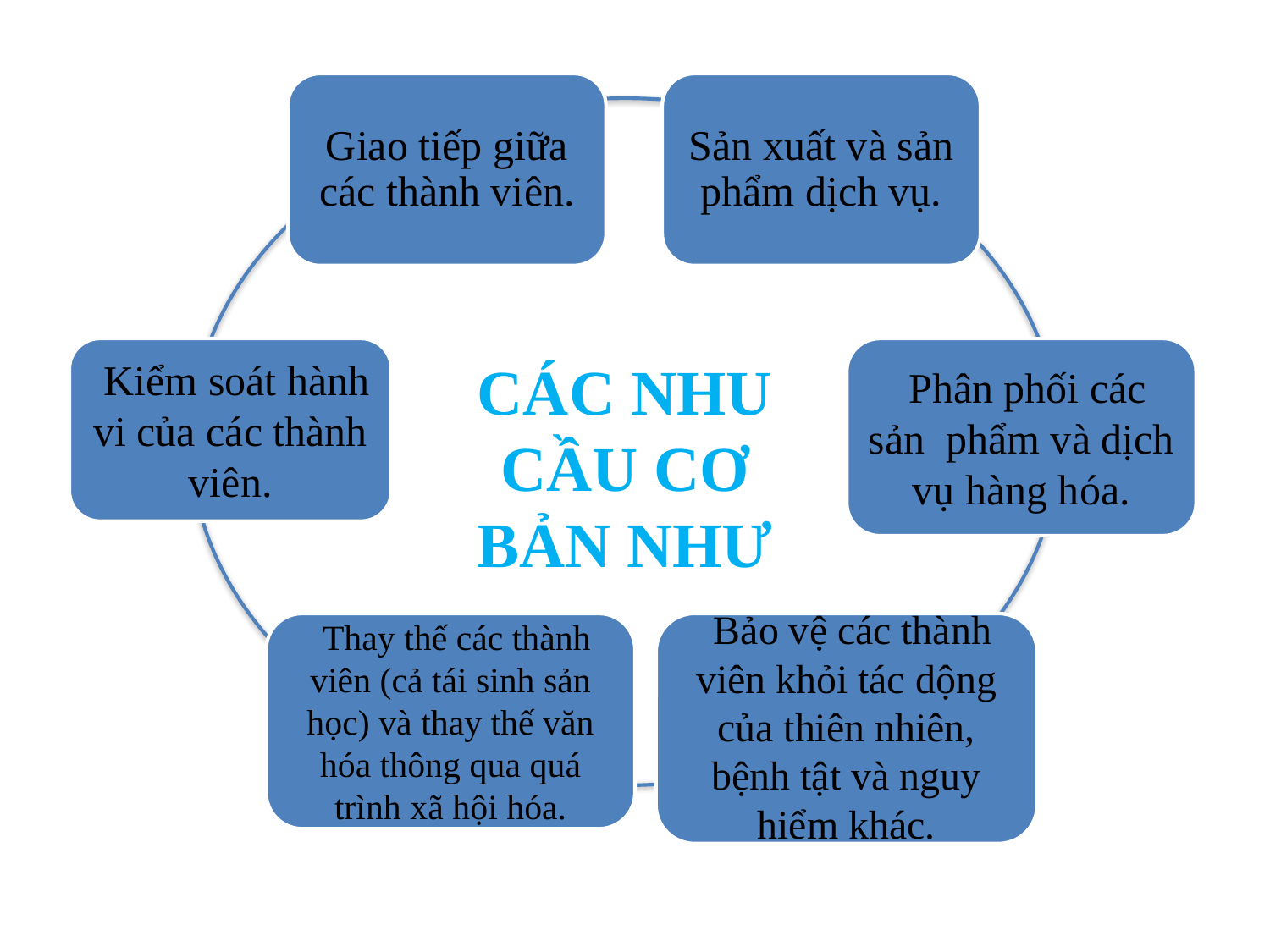

Giao tiếp giữa các thành viên.

Sản xuất và sản phẩm dịch vụ.

Kiểm soát hành vi của các thành viên.

Phân phối các sản  phẩm và dịch vụ hàng hóa.
Các nhu cầu cơ bản như

Thay thế các thành viên (cả tái sinh sản học) và thay thế văn hóa thông qua quá trình xã hội hóa.

Bảo vệ các thành viên khỏi tác dộng của thiên nhiên, bệnh tật và nguy hiểm khác.